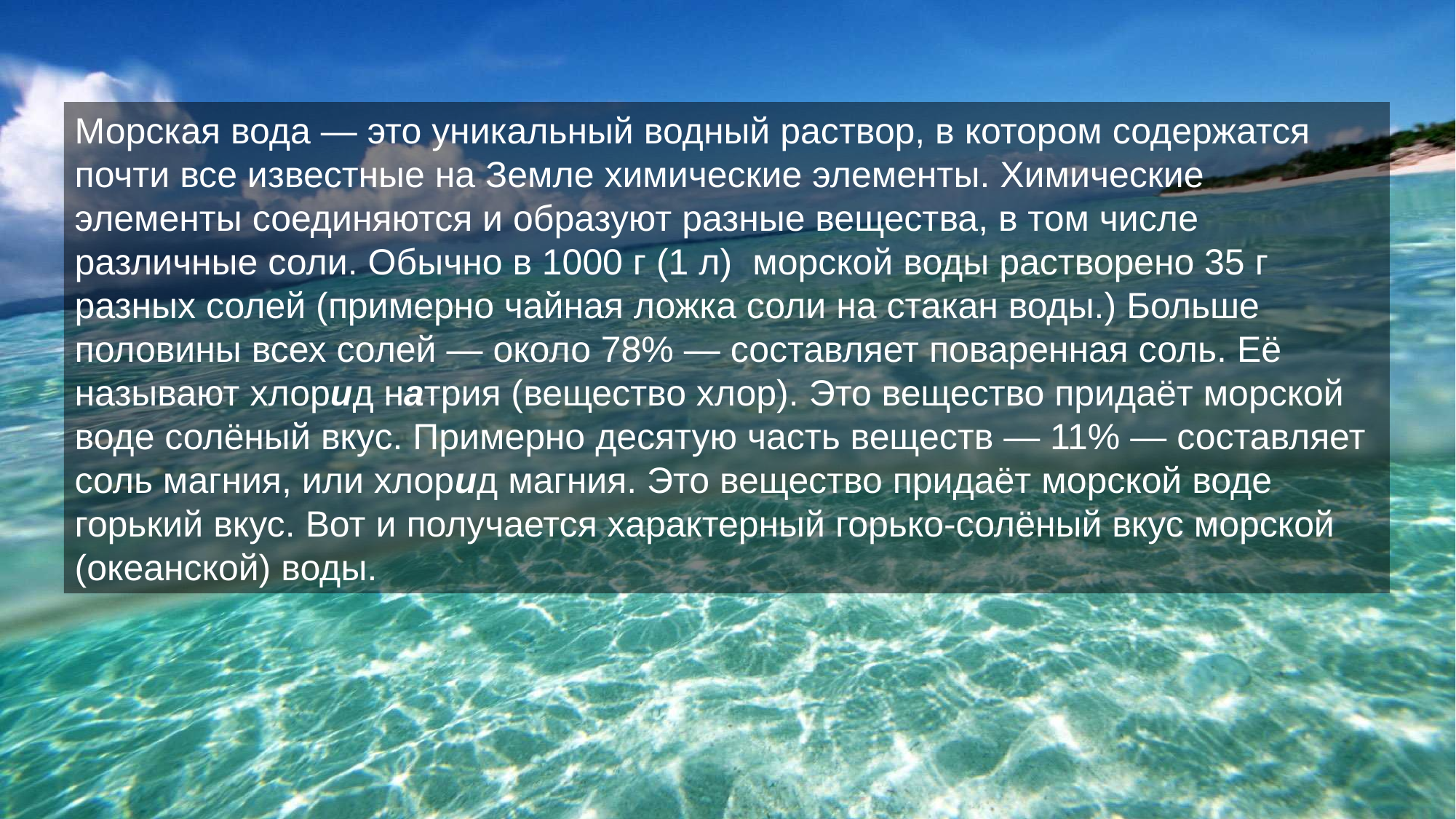

Морская вода — это уникальный водный раствор, в котором содержатся почти все известные на Земле химические элементы. Химические элементы соединяются и образуют разные вещества, в том числе различные соли. Обычно в 1000 г (1 л)  морской воды растворено 35 г разных солей (примерно чайная ложка соли на стакан воды.) Больше половины всех солей — около 78% — составляет поваренная соль. Её называют хлорид натрия (вещество хлор). Это вещество придаёт морской воде солёный вкус. Примерно десятую часть веществ — 11% — составляет соль магния, или хлорид магния. Это вещество придаёт морской воде горький вкус. Вот и получается характерный горько-солёный вкус морской (океанской) воды.